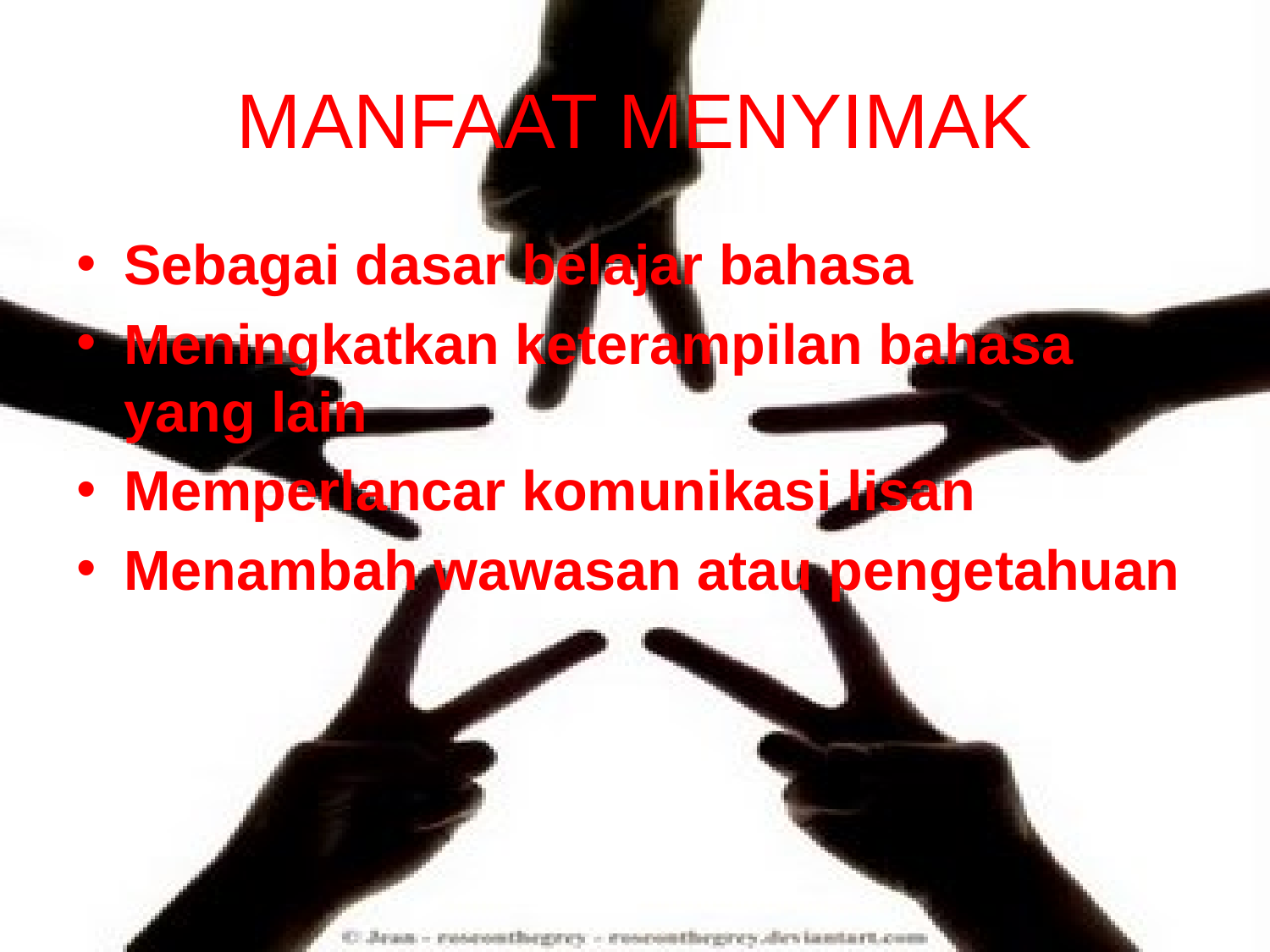

# MANFAAT MENYIMAK
Sebagai dasar belajar bahasa
Meningkatkan keterampilan bahasa yang lain
Memperlancar komunikasi lisan
Menambah wawasan atau pengetahuan